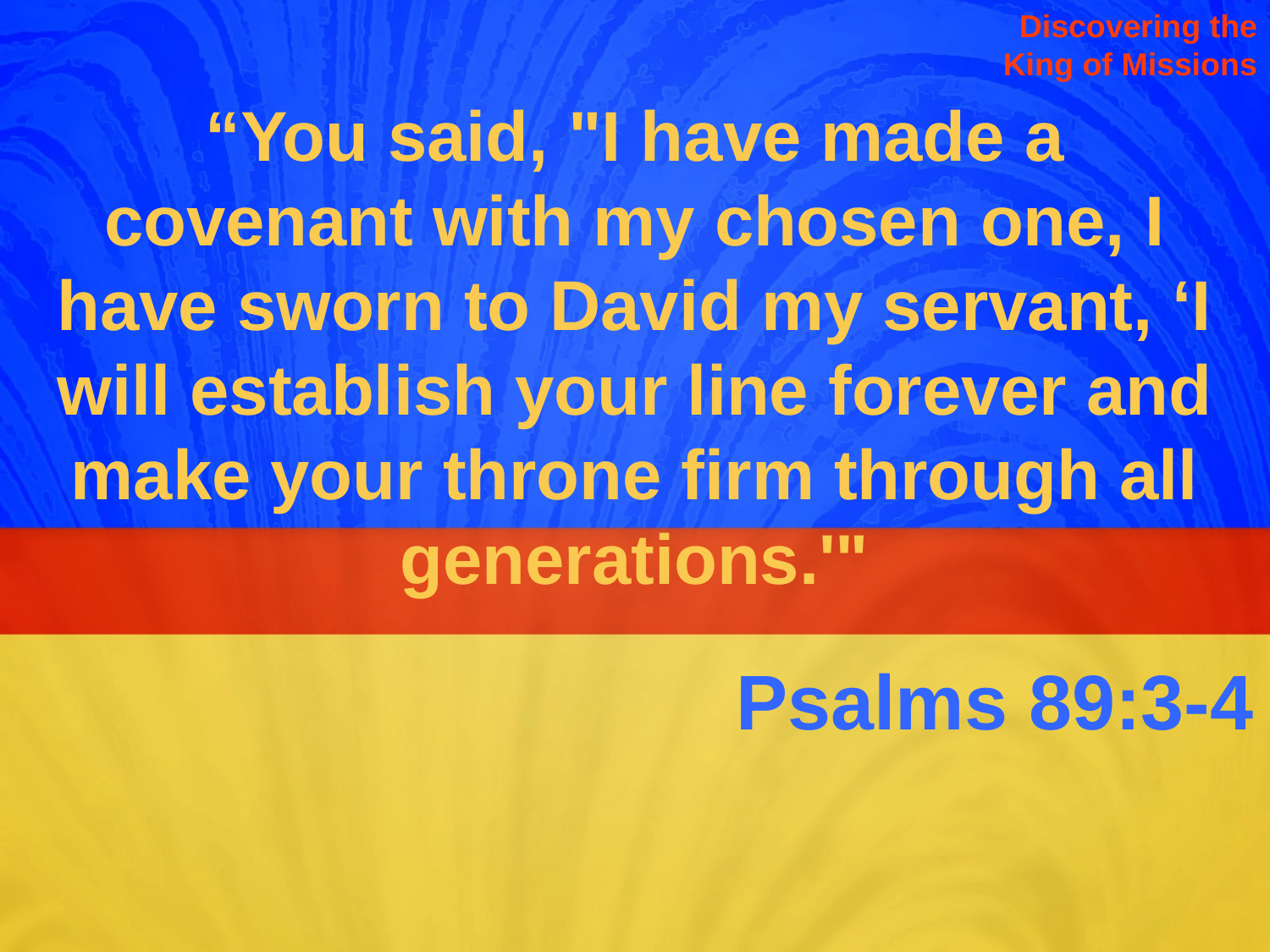

Discovering the King of Missions
“You said, "I have made a covenant with my chosen one, I have sworn to David my servant, ‘I will establish your line forever and make your throne firm through all generations.'"
Psalms 89:3-4